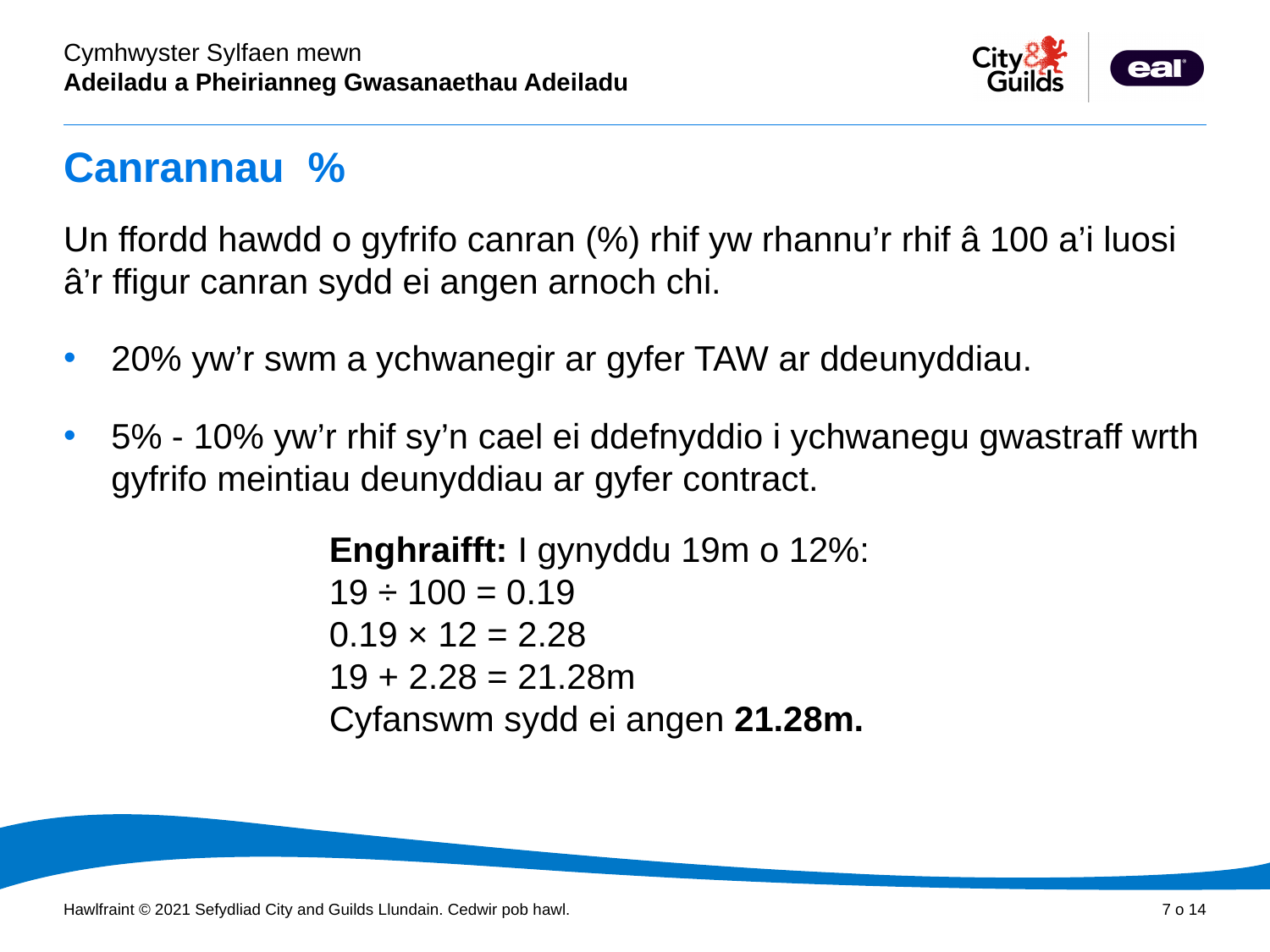

# Canrannau  %
Un ffordd hawdd o gyfrifo canran (%) rhif yw rhannu’r rhif â 100 a’i luosi â’r ffigur canran sydd ei angen arnoch chi.
20% yw’r swm a ychwanegir ar gyfer TAW ar ddeunyddiau.
5% - 10% yw’r rhif sy’n cael ei ddefnyddio i ychwanegu gwastraff wrth gyfrifo meintiau deunyddiau ar gyfer contract.
Enghraifft: I gynyddu 19m o 12%:
19 ÷ 100 = 0.19
0.19 × 12 = 2.28
19 + 2.28 = 21.28m
Cyfanswm sydd ei angen 21.28m.